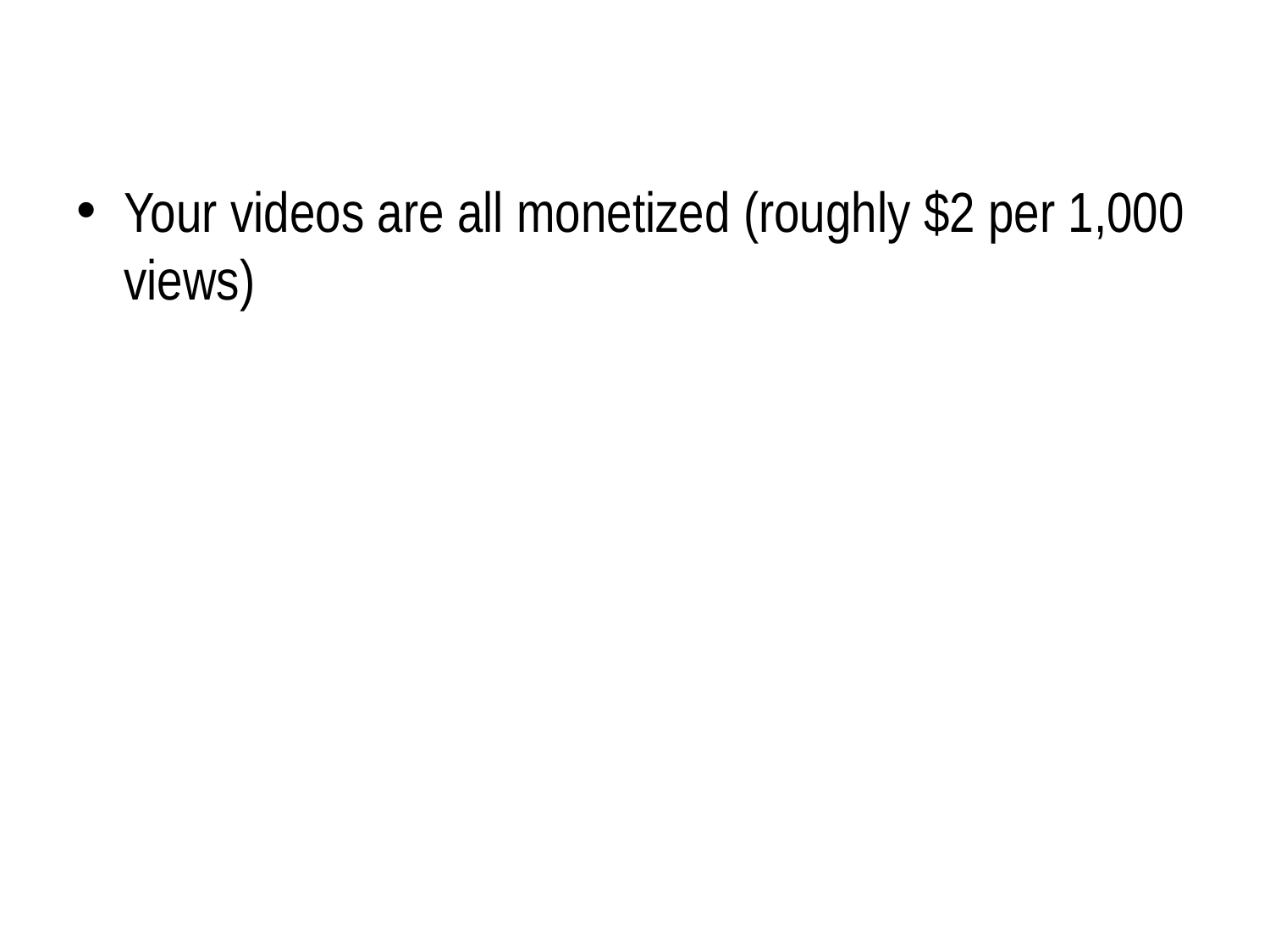

Your videos are all monetized (roughly $2 per 1,000 views)